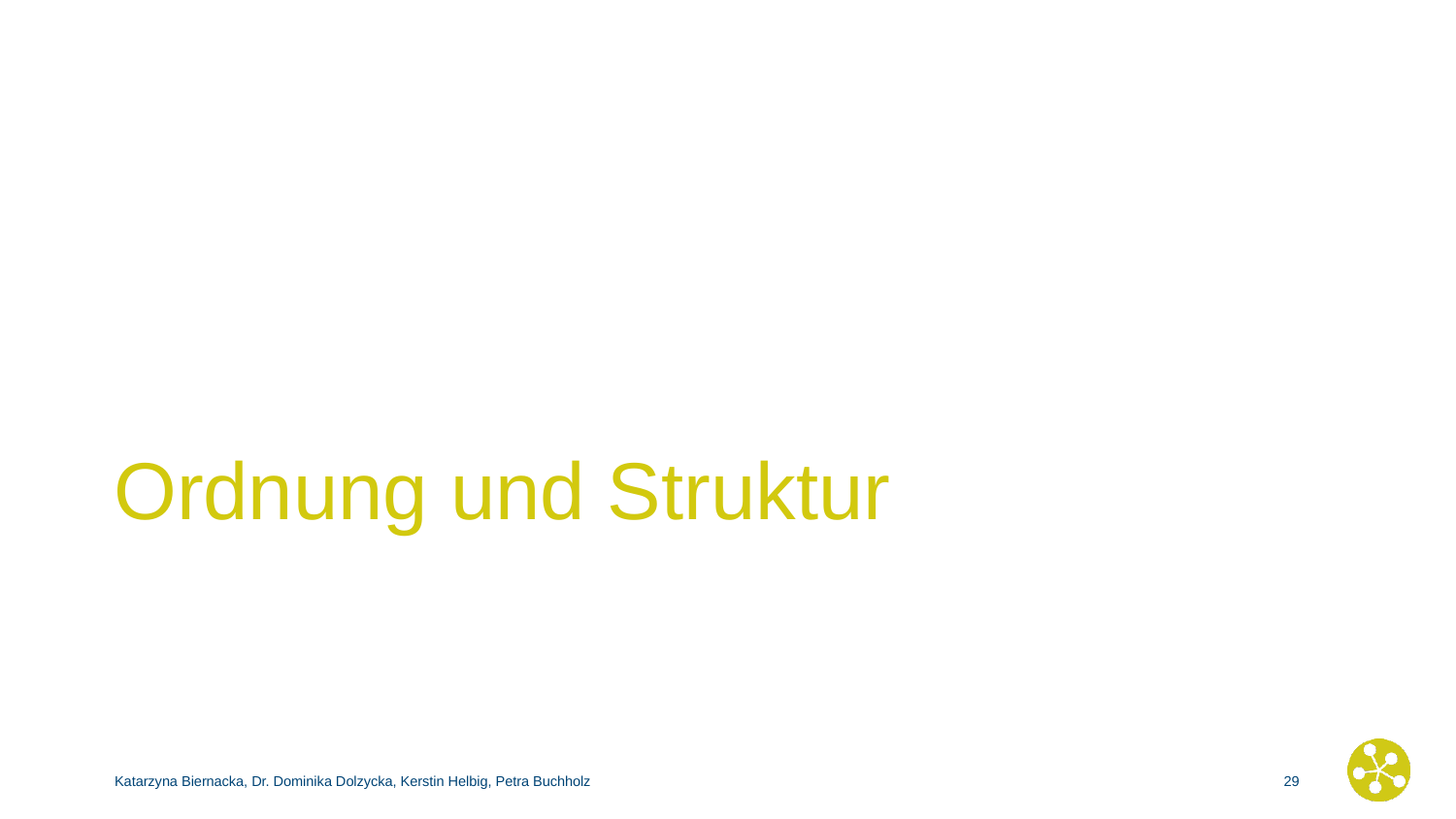

# Ordnung und Struktur

Katarzyna Biernacka, Dr. Dominika Dolzycka, Kerstin Helbig, Petra Buchholz
29